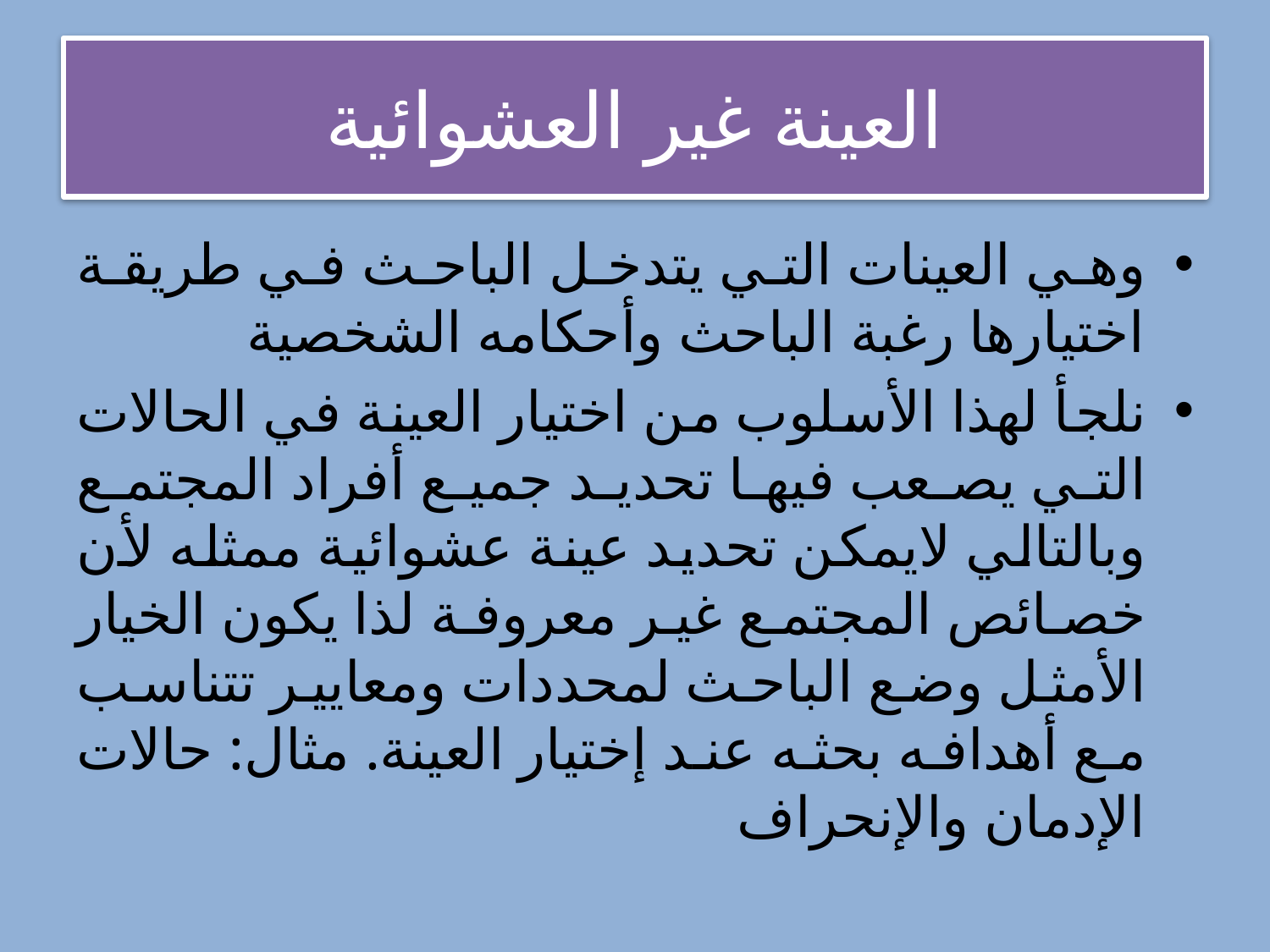

# العينة غير العشوائية
وهي العينات التي يتدخل الباحث في طريقة اختيارها رغبة الباحث وأحكامه الشخصية
نلجأ لهذا الأسلوب من اختيار العينة في الحالات التي يصعب فيها تحديد جميع أفراد المجتمع وبالتالي لايمكن تحديد عينة عشوائية ممثله لأن خصائص المجتمع غير معروفة لذا يكون الخيار الأمثل وضع الباحث لمحددات ومعايير تتناسب مع أهدافه بحثه عند إختيار العينة. مثال: حالات الإدمان والإنحراف